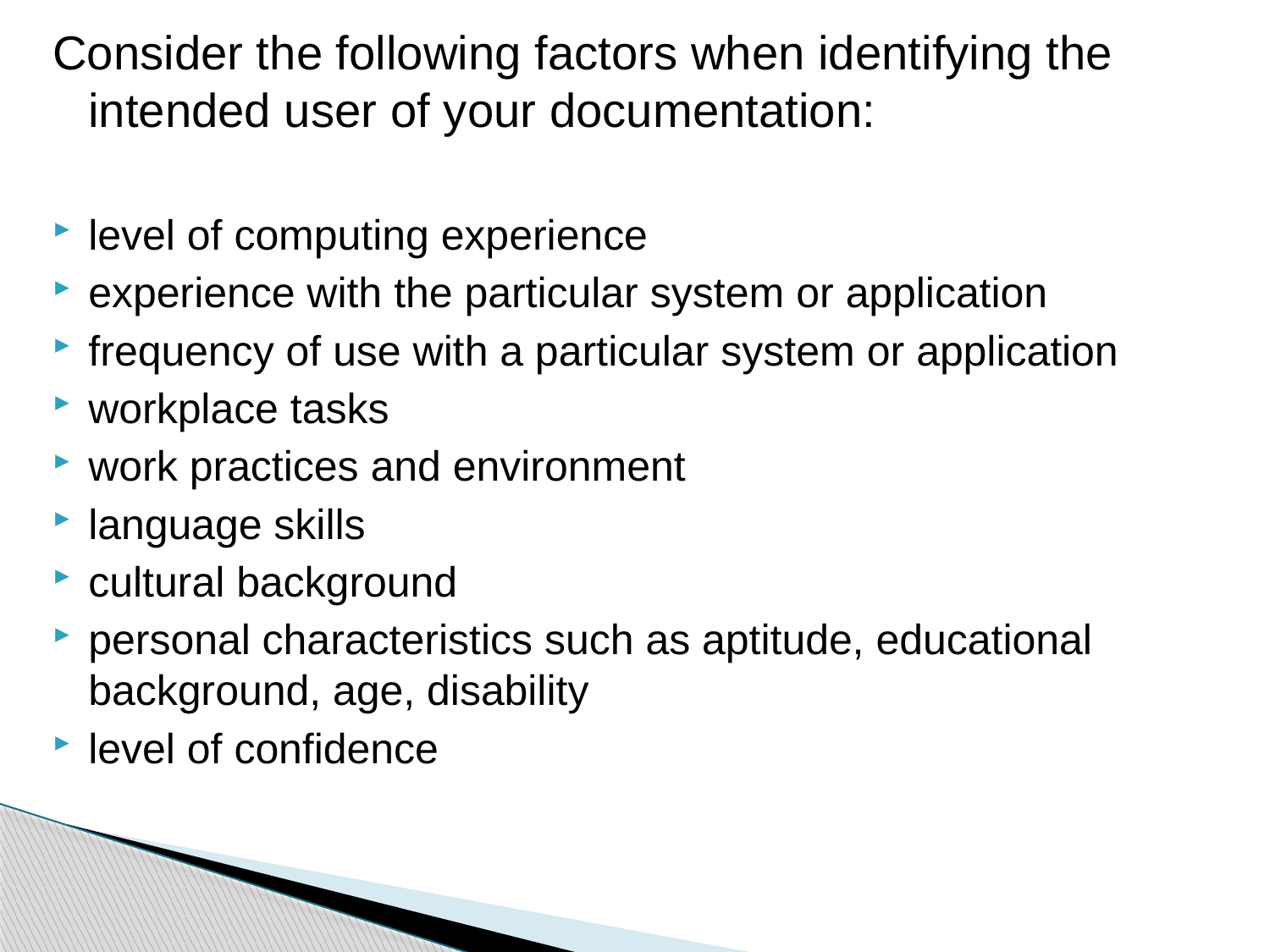

Consider the following factors when identifying the intended user of your documentation:

level of computing experience
experience with the particular system or application
frequency of use with a particular system or application
workplace tasks
work practices and environment
language skills
cultural background
personal characteristics such as aptitude, educational background, age, disability
level of confidence